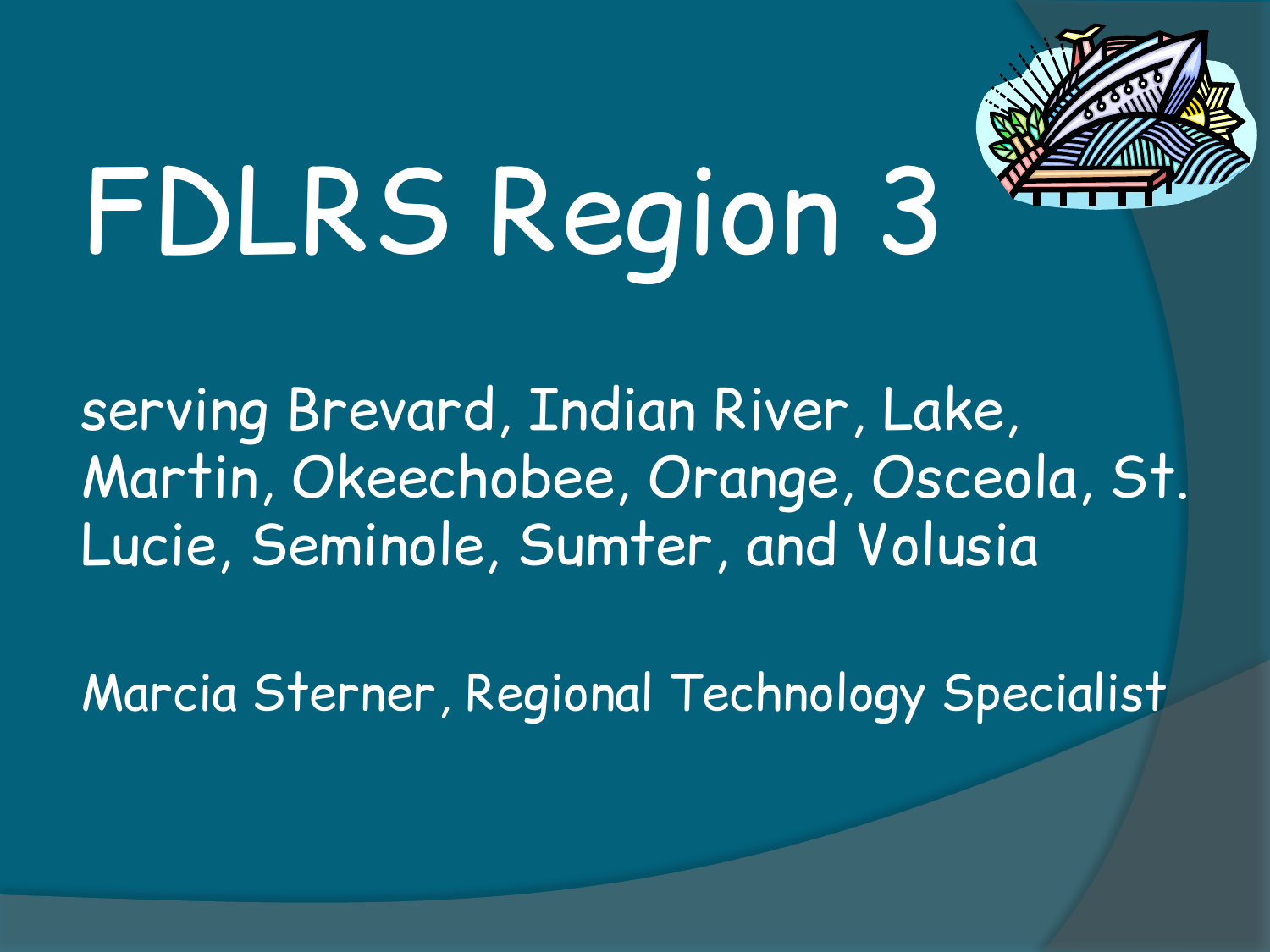

# FDLRS Region 3 serving Brevard, Indian River, Lake, Martin, Okeechobee, Orange, Osceola, St. Lucie, Seminole, Sumter, and Volusia Marcia Sterner, Regional Technology Specialist